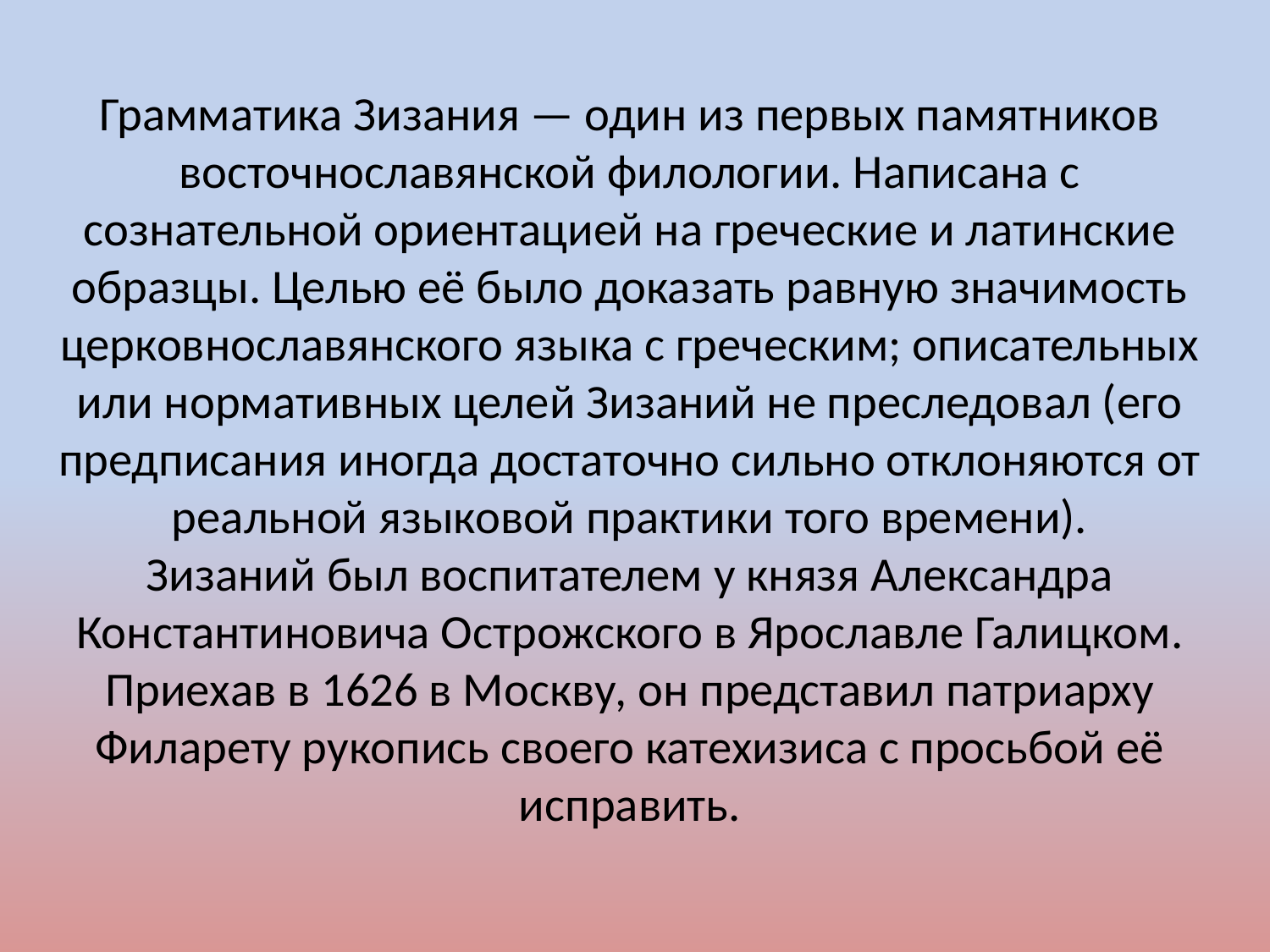

Грамматика Зизания — один из первых памятников восточнославянской филологии. Написана с сознательной ориентацией на греческие и латинские образцы. Целью её было доказать равную значимость церковнославянского языка с греческим; описательных или нормативных целей Зизаний не преследовал (его предписания иногда достаточно сильно отклоняются от реальной языковой практики того времени).
Зизаний был воспитателем у князя Александра Константиновича Острожского в Ярославле Галицком. Приехав в 1626 в Москву, он представил патриарху Филарету рукопись своего катехизиса с просьбой её исправить.
#